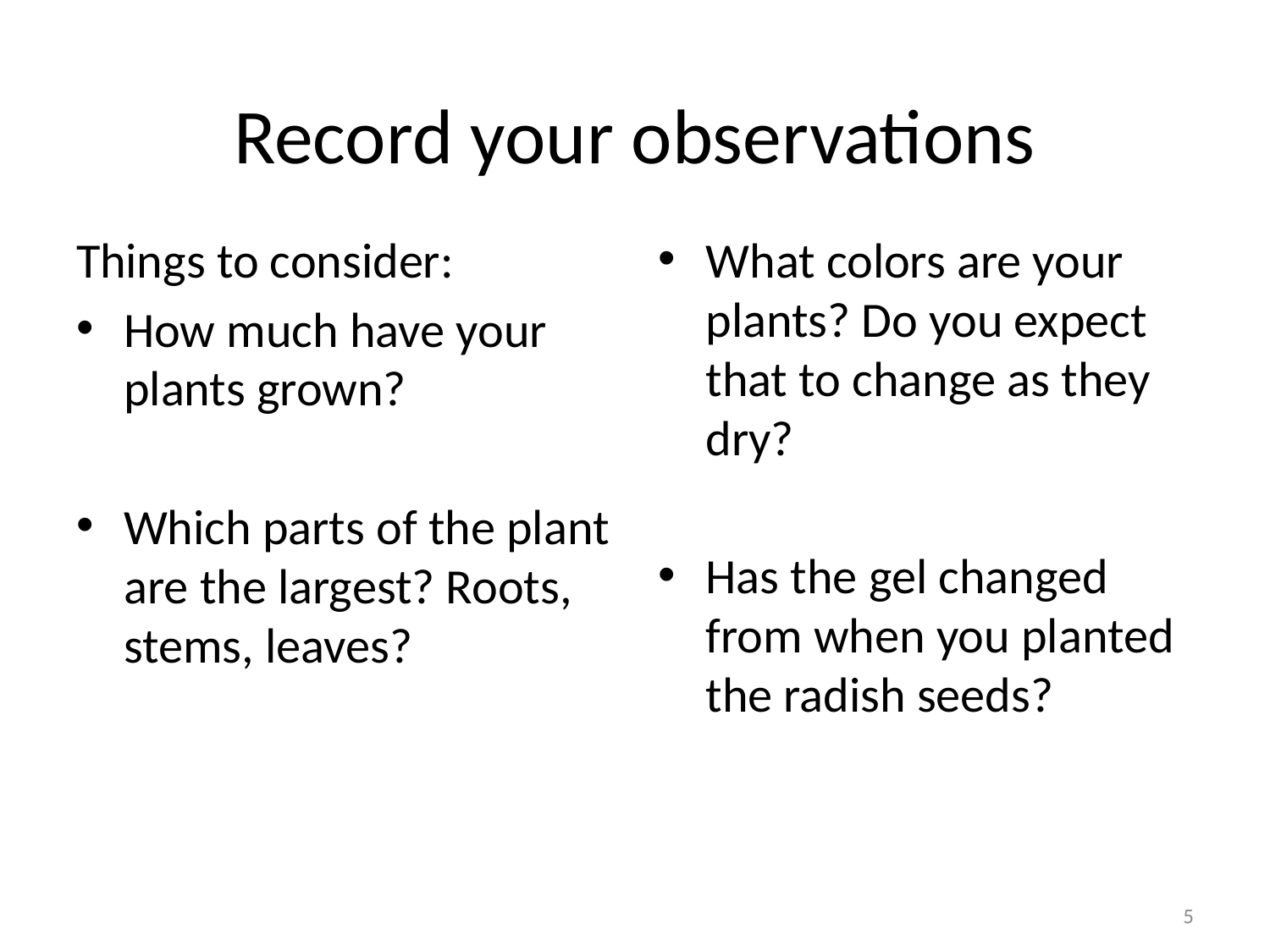

# Record your observations
Things to consider:
How much have your plants grown?

Which parts of the plant are the largest? Roots, stems, leaves?
What colors are your plants? Do you expect that to change as they dry?

Has the gel changed from when you planted the radish seeds?
5